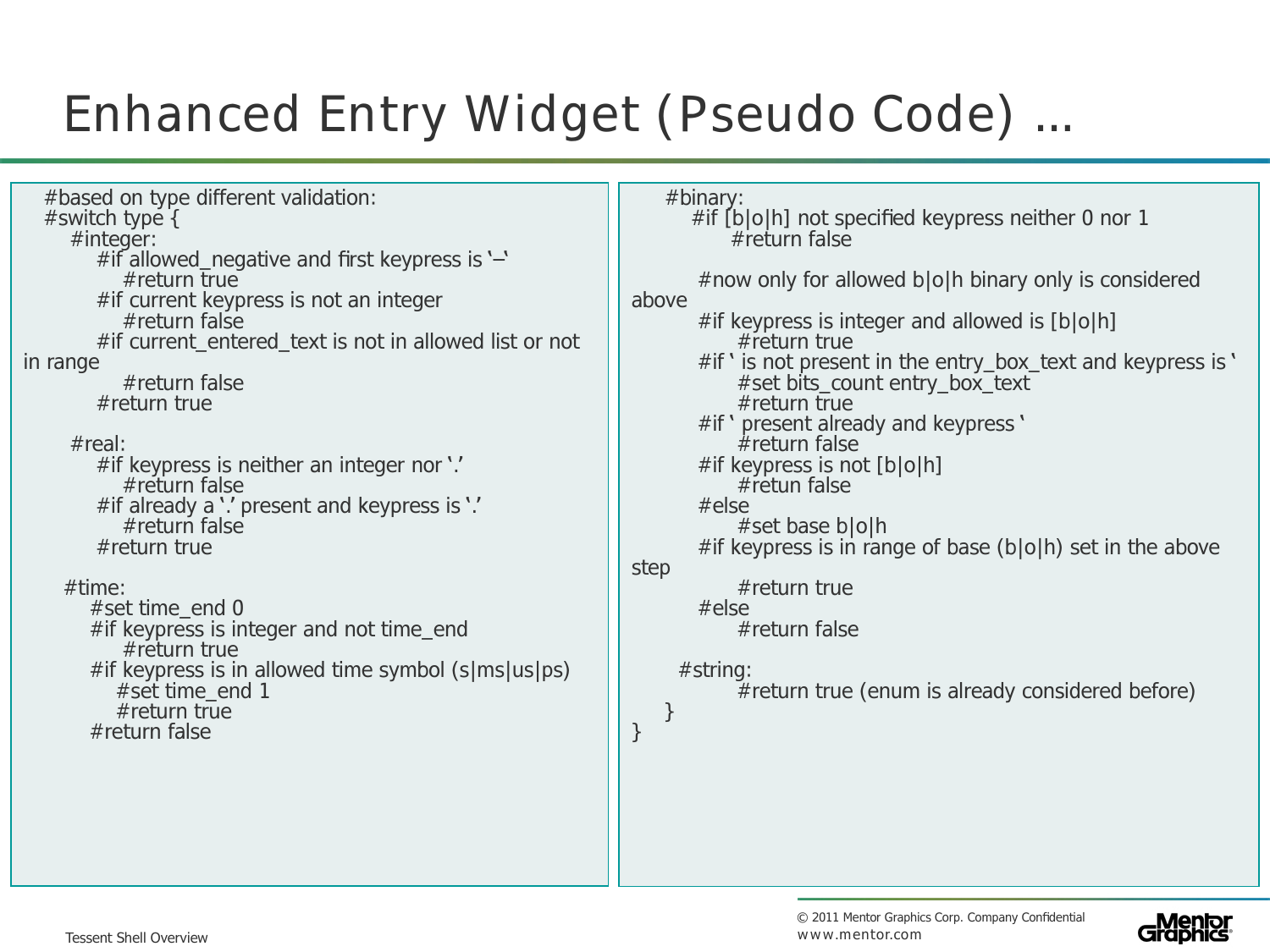

# Enhanced Entry Widget (Pseudo Code) …
| #based on type different validation: #switch type { #integer: #if allowed\_negative and first keypress is ‘–‘ #return true #if current keypress is not an integer #return false #if current\_entered\_text is not in allowed list or not in range #return false #return true #real: #if keypress is neither an integer nor ‘.’ #return false #if already a ‘.’ present and keypress is ‘.’ #return false #return true #time: #set time\_end 0 #if keypress is integer and not time\_end #return true #if keypress is in allowed time symbol (s|ms|us|ps) #set time\_end 1 #return true #return false |
| --- |
| #binary: #if [b|o|h] not specified keypress neither 0 nor 1 #return false #now only for allowed b|o|h binary only is considered above #if keypress is integer and allowed is [b|o|h] #return true #if ‘ is not present in the entry\_box\_text and keypress is ‘ #set bits\_count entry\_box\_text #return true #if ‘ present already and keypress ‘ #return false #if keypress is not [b|o|h] #retun false #else #set base b|o|h #if keypress is in range of base (b|o|h) set in the above step #return true #else #return false #string: #return true (enum is already considered before) } } |
| --- |
Tessent Shell Overview